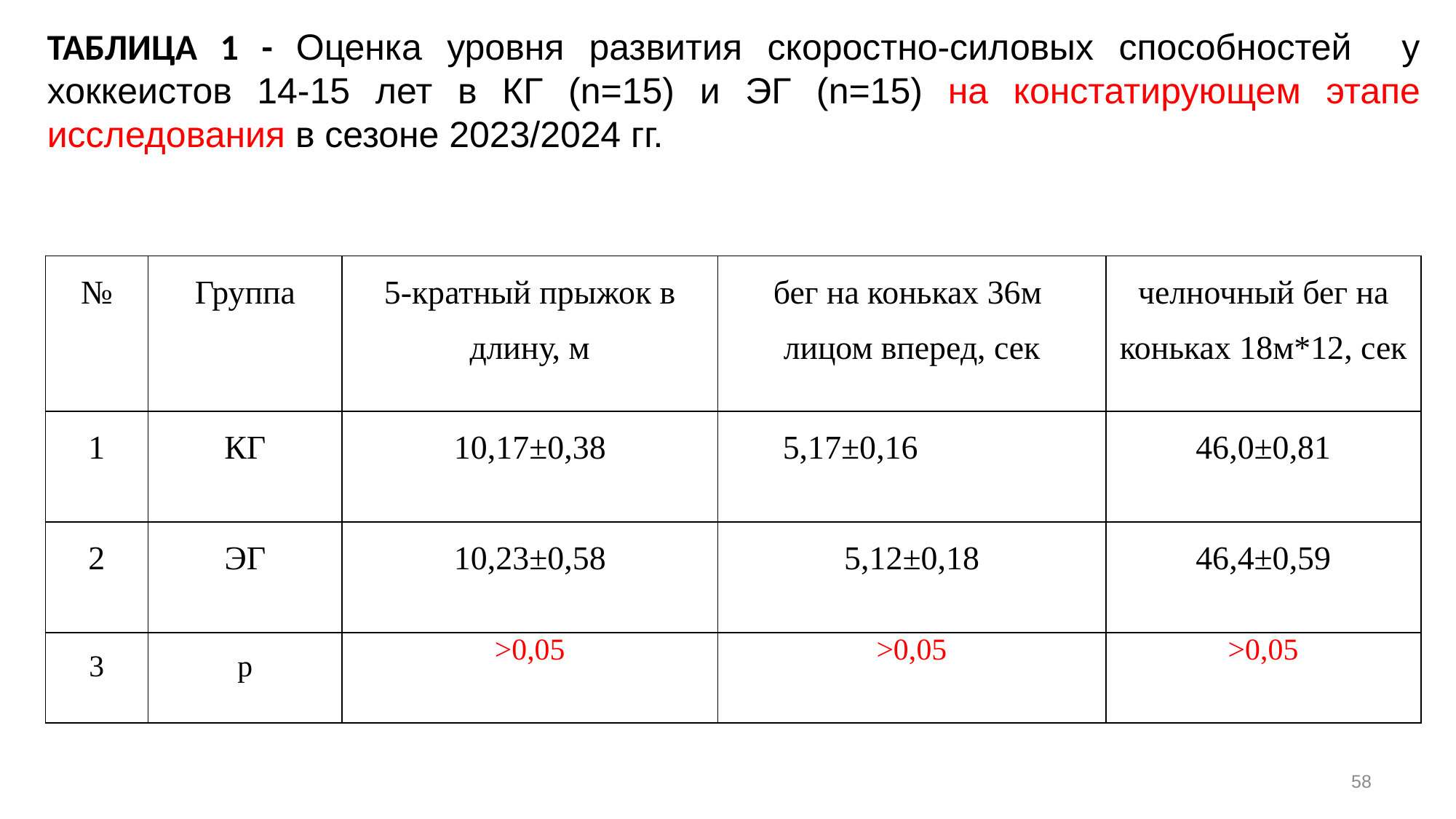

Таблица 1 - Оценка уровня развития скоростно-силовых способностей  у хоккеистов 14-15 лет в КГ (n=15) и ЭГ (n=15) на констатирующем этапе исследования в сезоне 2023/2024 гг.
| № | Группа | 5-кратный прыжок в длину, м | бег на коньках 36м лицом вперед, сек | челночный бег на коньках 18м\*12, сек |
| --- | --- | --- | --- | --- |
| 1 | КГ | 10,17±0,38 | 5,17±0,16 | 46,0±0,81 |
| 2 | ЭГ | 10,23±0,58 | 5,12±0,18 | 46,4±0,59 |
| 3 | p | >0,05 | >0,05 | >0,05 |

58